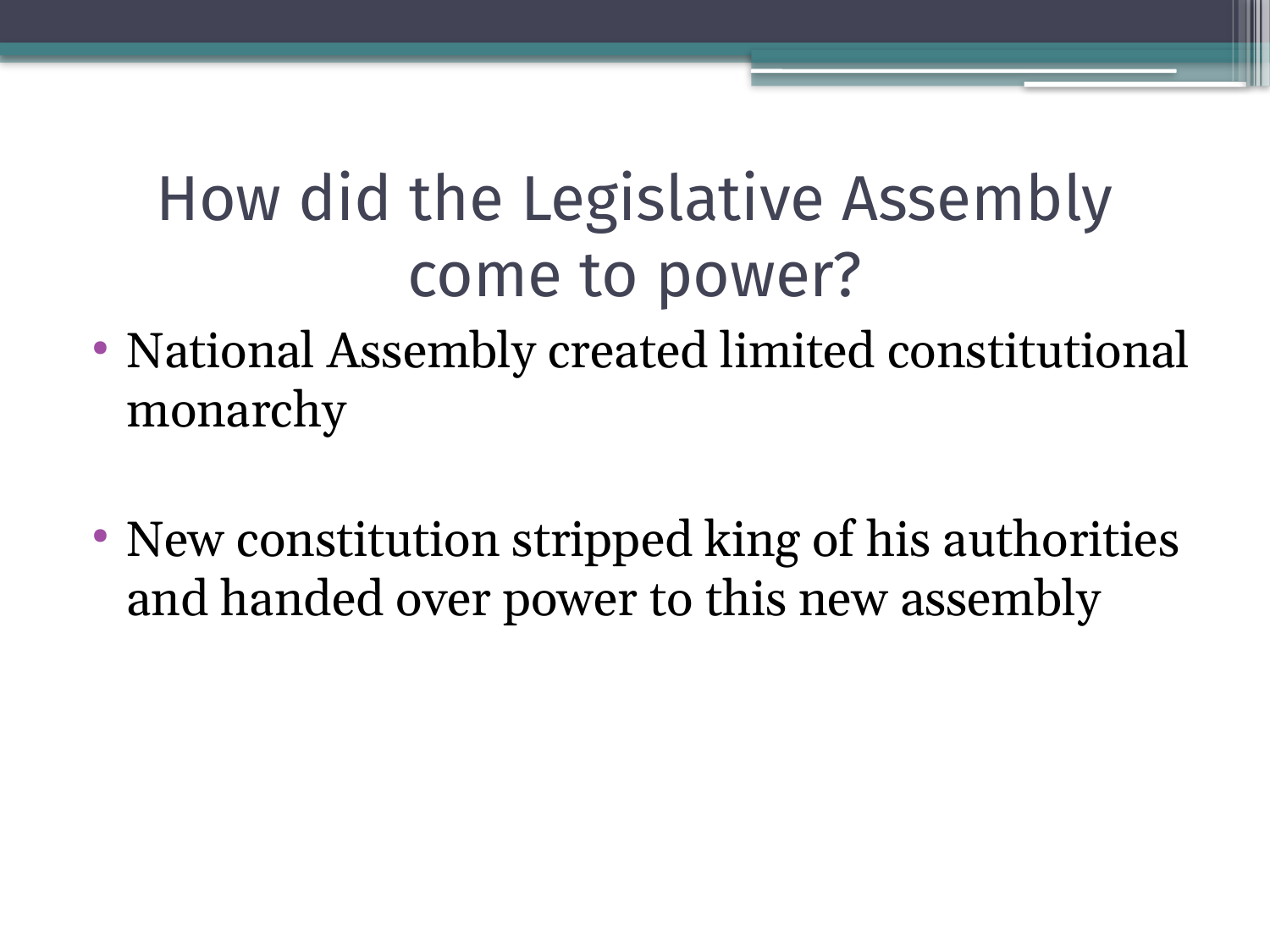

# How did the Legislative Assembly come to power?
National Assembly created limited constitutional monarchy

New constitution stripped king of his authorities and handed over power to this new assembly